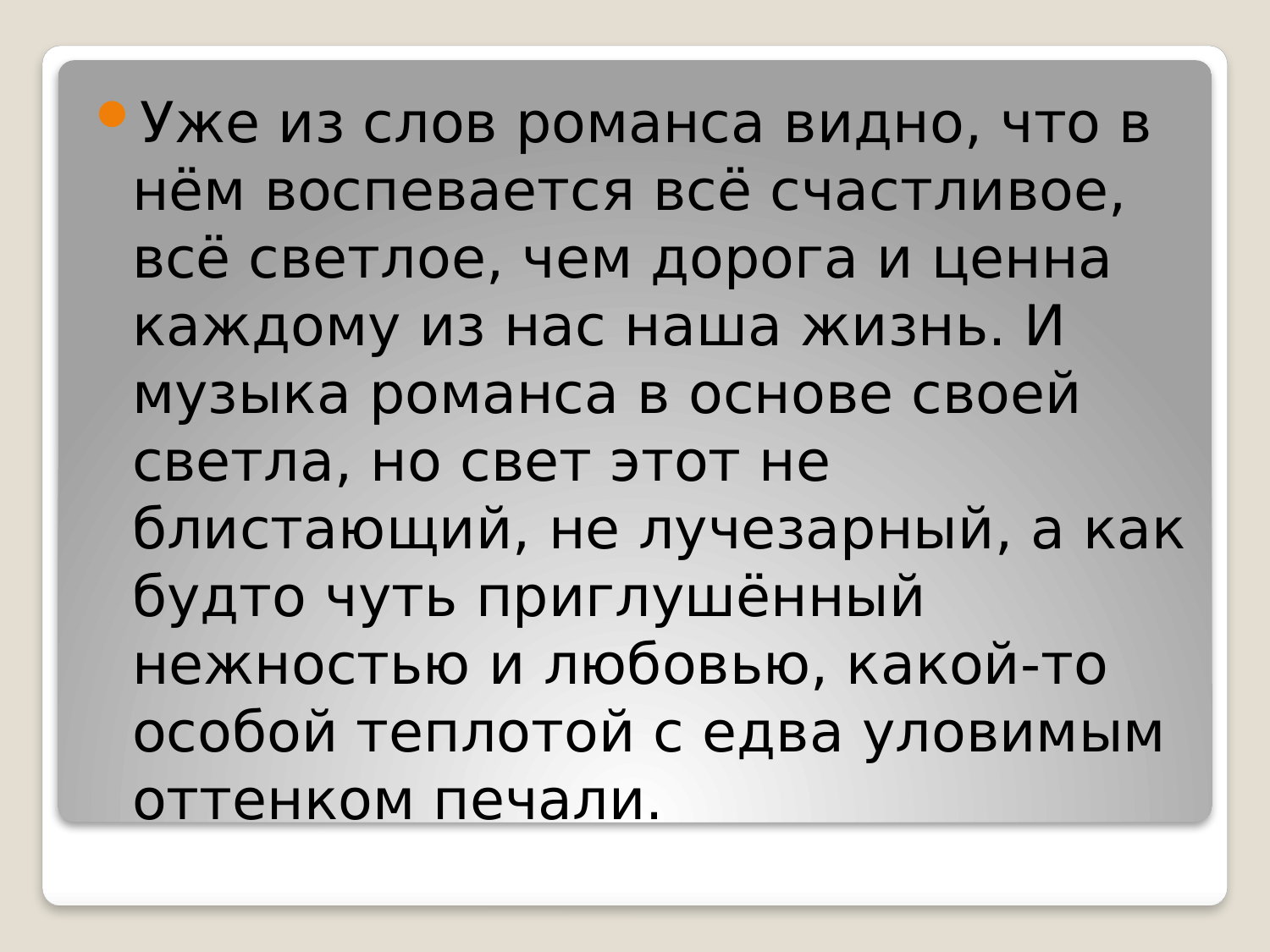

Уже из слов романса видно, что в нём воспевается всё счастливое, всё светлое, чем дорога и ценна каждому из нас наша жизнь. И музыка романса в основе своей светла, но свет этот не блистающий, не лучезарный, а как будто чуть приглушённый нежностью и любовью, какой-то особой теплотой с едва уловимым оттенком печали.